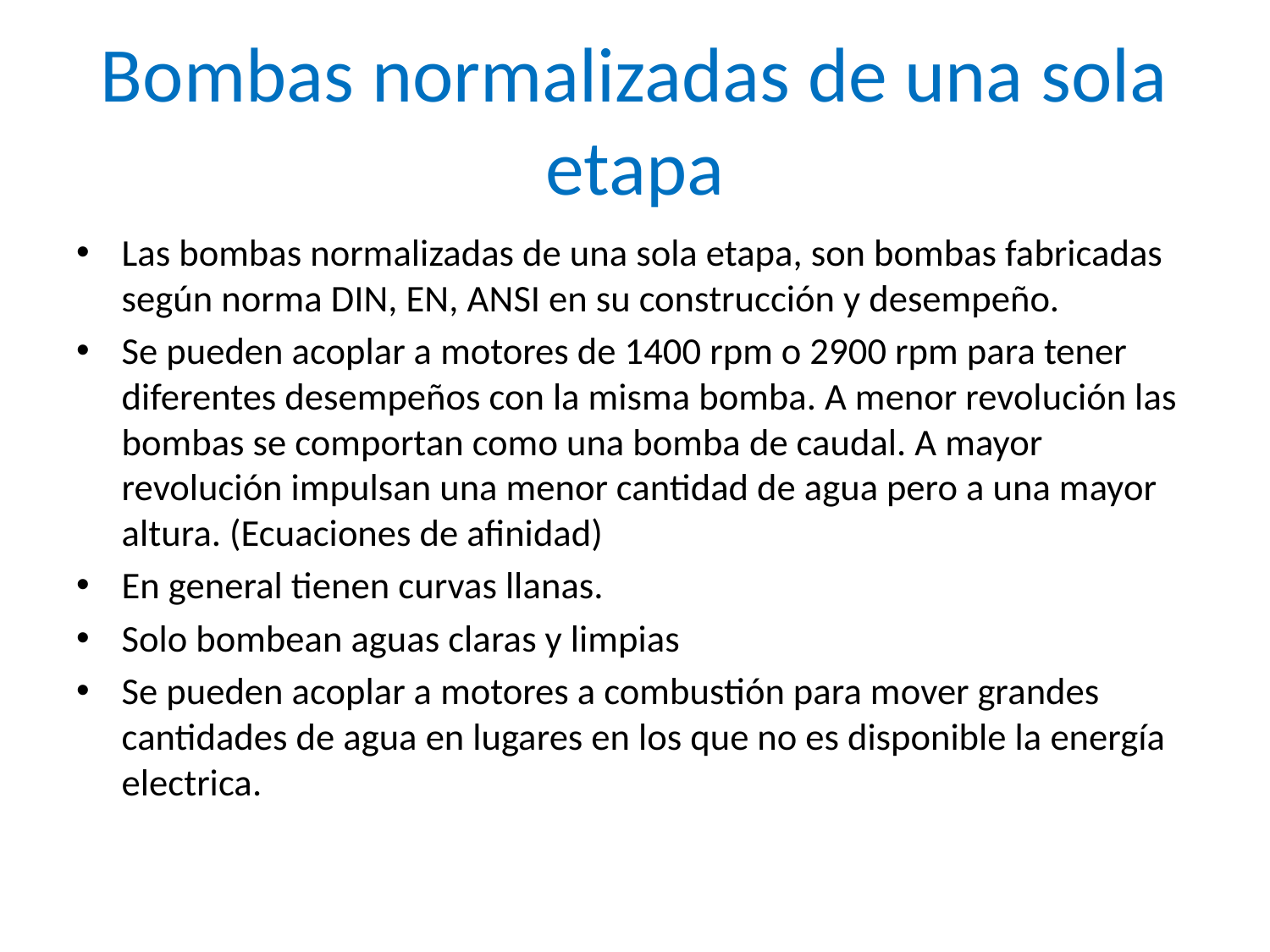

# Bombas normalizadas de una sola etapa
Las bombas normalizadas de una sola etapa, son bombas fabricadas según norma DIN, EN, ANSI en su construcción y desempeño.
Se pueden acoplar a motores de 1400 rpm o 2900 rpm para tener diferentes desempeños con la misma bomba. A menor revolución las bombas se comportan como una bomba de caudal. A mayor revolución impulsan una menor cantidad de agua pero a una mayor altura. (Ecuaciones de afinidad)
En general tienen curvas llanas.
Solo bombean aguas claras y limpias
Se pueden acoplar a motores a combustión para mover grandes cantidades de agua en lugares en los que no es disponible la energía electrica.